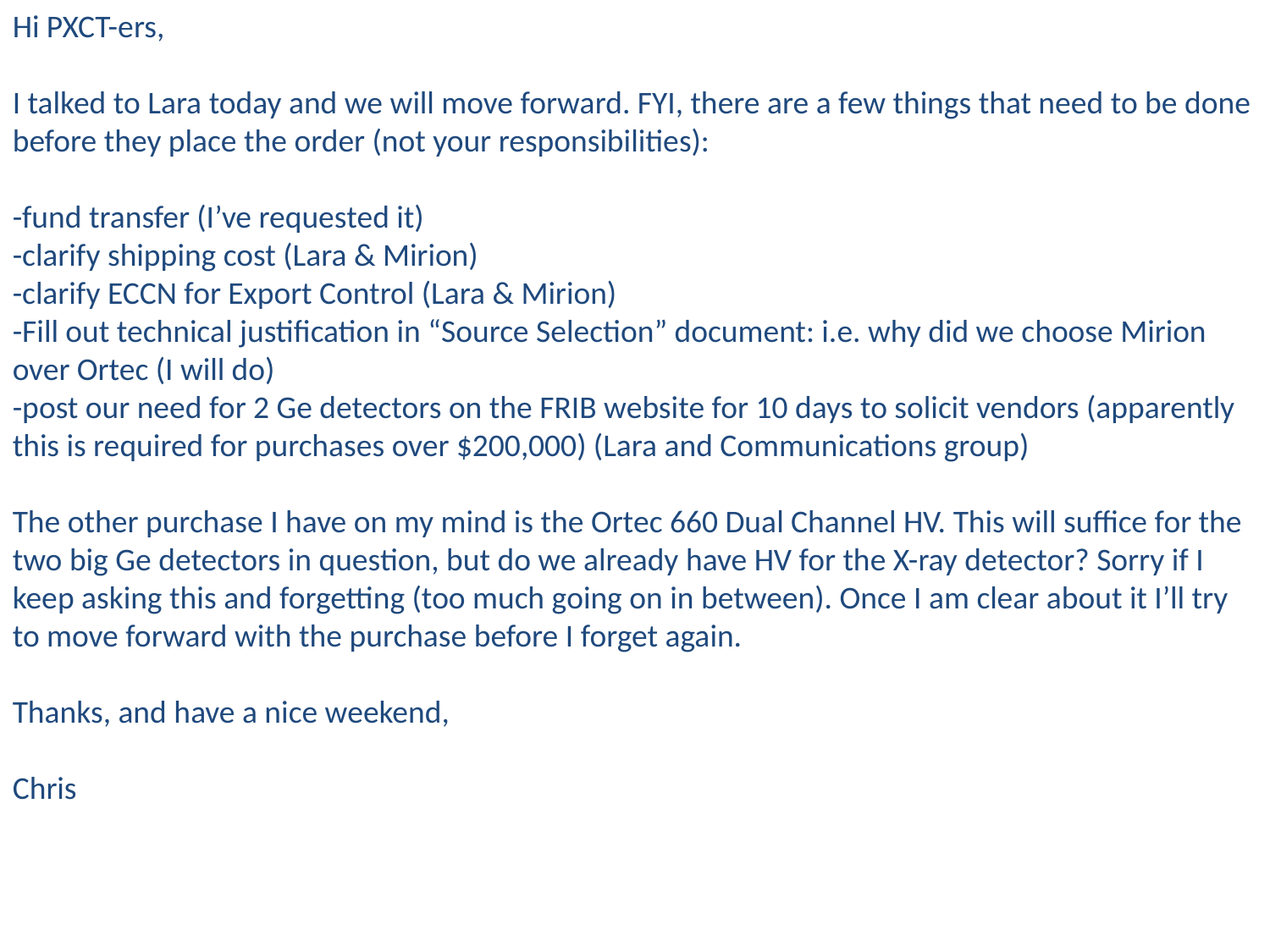

Hi PXCT-ers,

I talked to Lara today and we will move forward. FYI, there are a few things that need to be done before they place the order (not your responsibilities):

-fund transfer (I’ve requested it)
-clarify shipping cost (Lara & Mirion)
-clarify ECCN for Export Control (Lara & Mirion)
-Fill out technical justification in “Source Selection” document: i.e. why did we choose Mirion over Ortec (I will do)
-post our need for 2 Ge detectors on the FRIB website for 10 days to solicit vendors (apparently this is required for purchases over $200,000) (Lara and Communications group)

The other purchase I have on my mind is the Ortec 660 Dual Channel HV. This will suffice for the two big Ge detectors in question, but do we already have HV for the X-ray detector? Sorry if I keep asking this and forgetting (too much going on in between). Once I am clear about it I’ll try to move forward with the purchase before I forget again.

Thanks, and have a nice weekend,

Chris